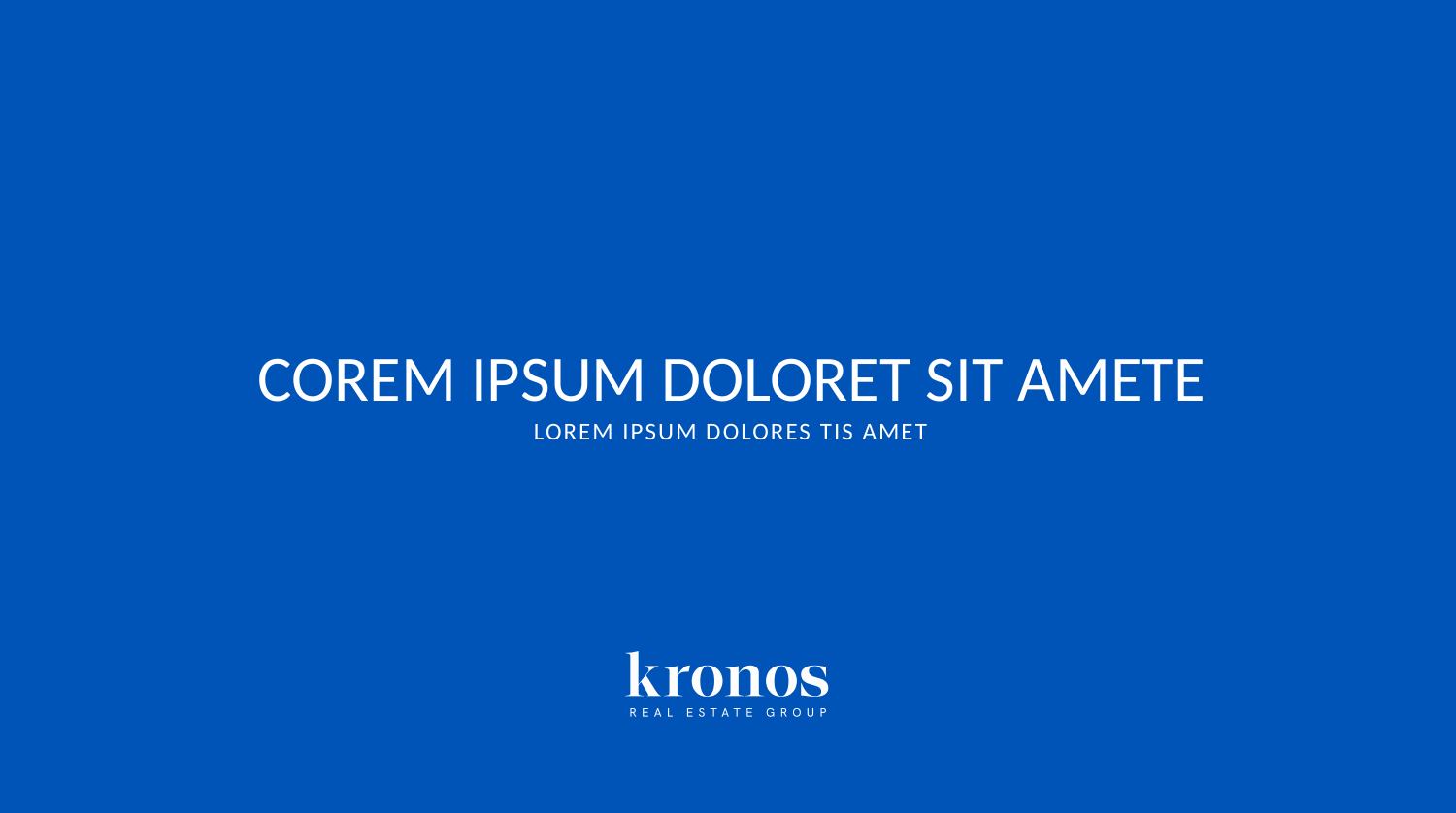

# COREM IPSUM DOLORET SIT AMETE
LOREM IPSUM DOLORES TIS AMET